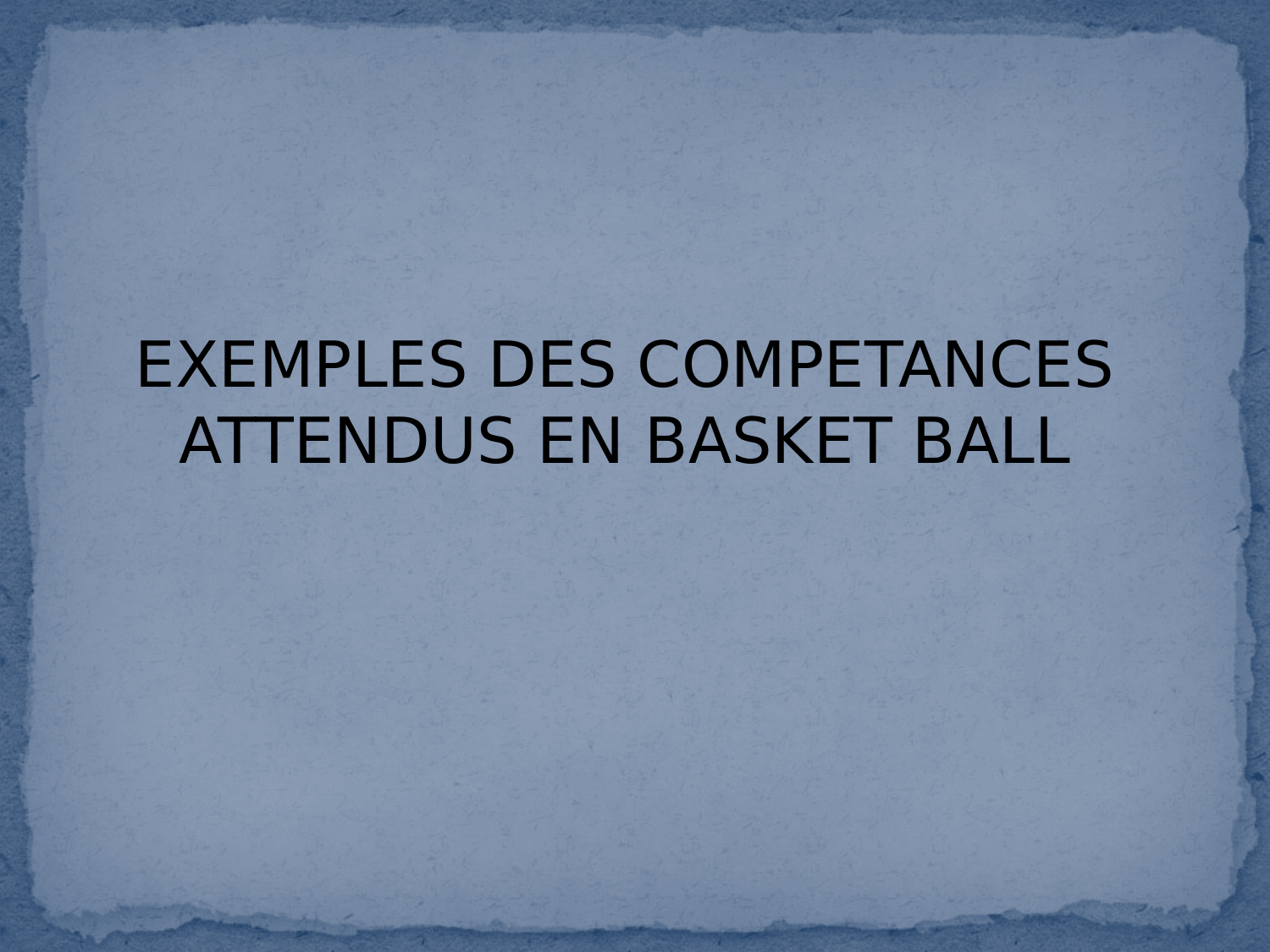

EXEMPLES DES COMPETANCES ATTENDUS EN BASKET BALL